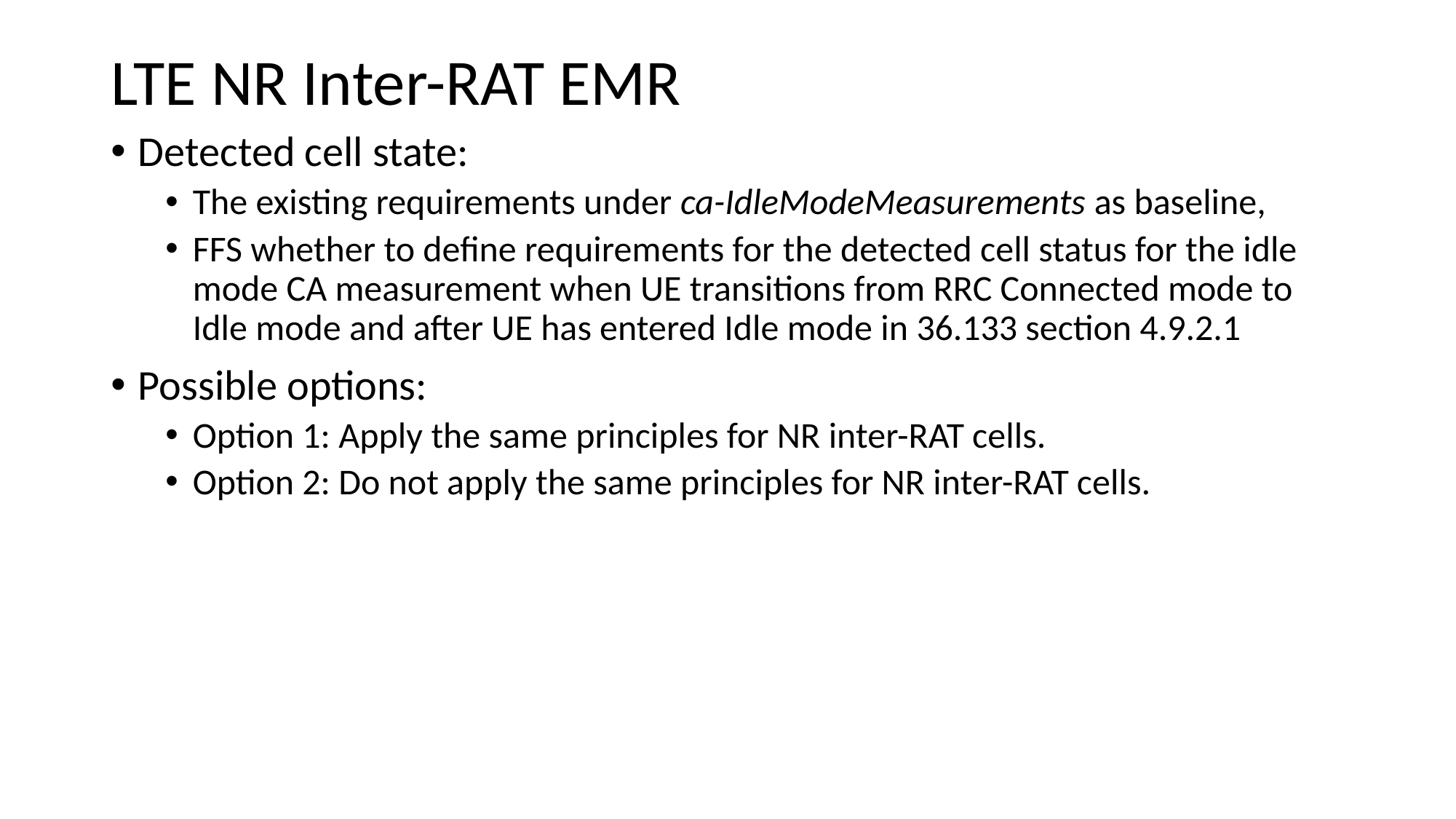

# LTE NR Inter-RAT EMR
Detected cell state:
The existing requirements under ca-IdleModeMeasurements as baseline,
FFS whether to define requirements for the detected cell status for the idle mode CA measurement when UE transitions from RRC Connected mode to Idle mode and after UE has entered Idle mode in 36.133 section 4.9.2.1
Possible options:
Option 1: Apply the same principles for NR inter-RAT cells.
Option 2: Do not apply the same principles for NR inter-RAT cells.